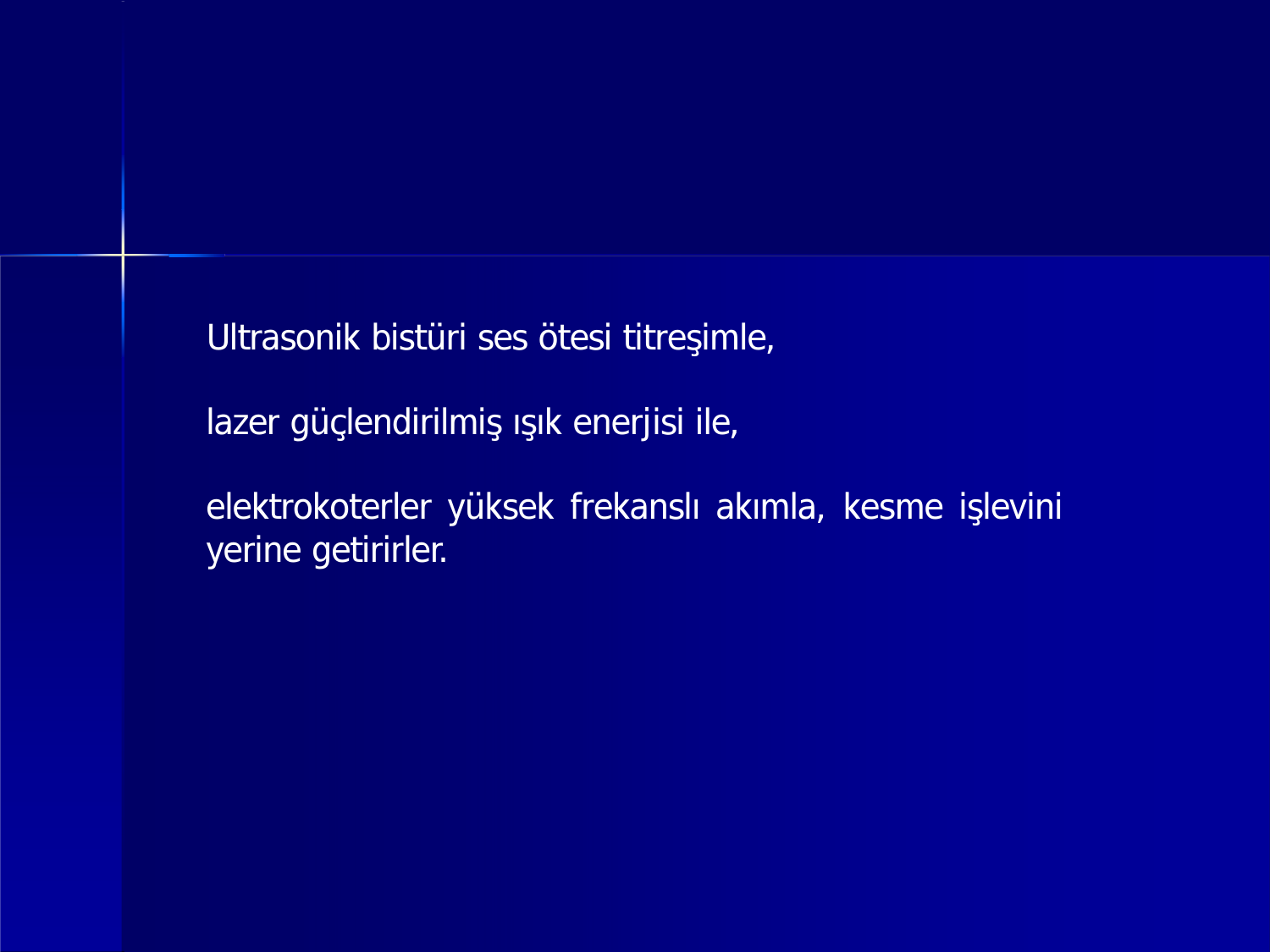

Ultrasonik bistüri ses ötesi titreşimle,

lazer güçlendirilmiş ışık enerjisi ile,

elektrokoterler yüksek frekanslı akımla, kesme işlevini yerine getirirler.